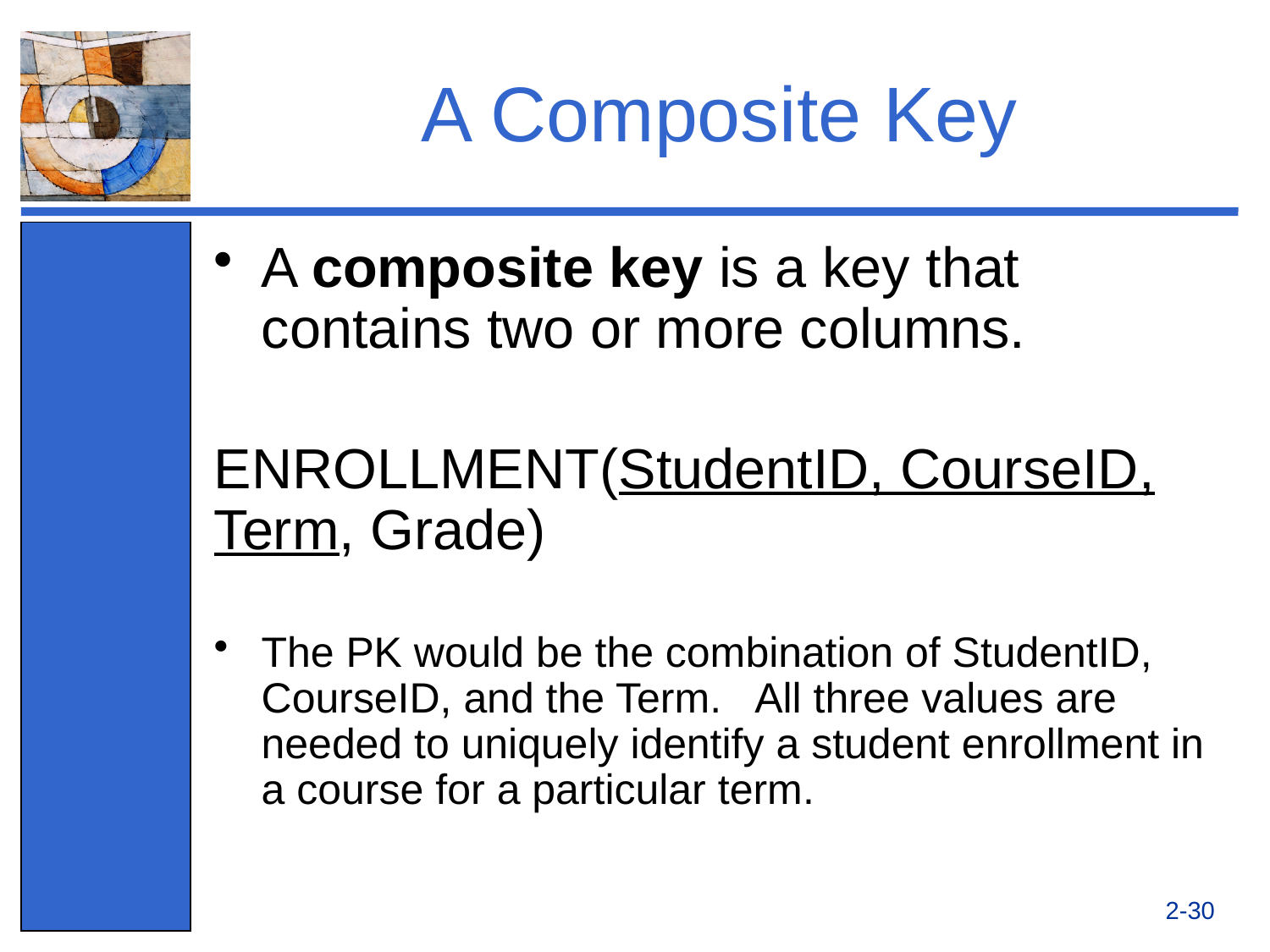

# A Composite Key
A composite key is a key that contains two or more columns.
ENROLLMENT(StudentID, CourseID, Term, Grade)
The PK would be the combination of StudentID, CourseID, and the Term.   All three values are needed to uniquely identify a student enrollment in a course for a particular term.
2-30